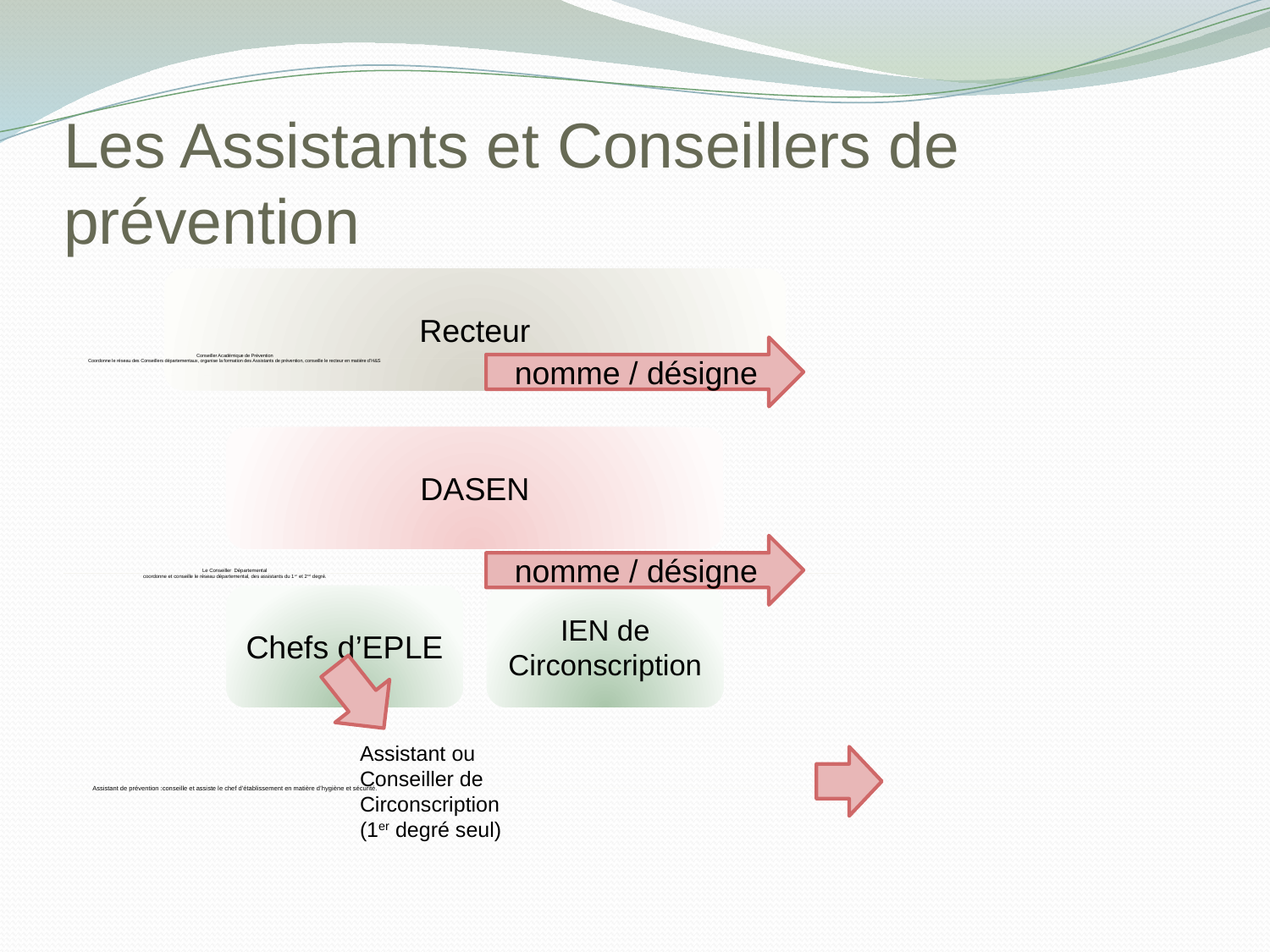

# Les Assistants et Conseillers de prévention
Recteur
DASEN
IEN de Circonscription
Conseiller Académique de Prévention
Coordonne le réseau des Conseillers départementaux, organise la formation des Assistants de prévention, conseille le recteur en matière d’H&S
Le Conseiller  Départemental
coordonne et conseille le réseau départemental, des assistants du 1er et 2nd degré.
Assistant de prévention :conseille et assiste le chef d’établissement en matière d’hygiène et sécurité.
Chefs d’EPLE
nomme / désigne
nomme / désigne

Assistant ou Conseiller de Circonscription
(1er degré seul)